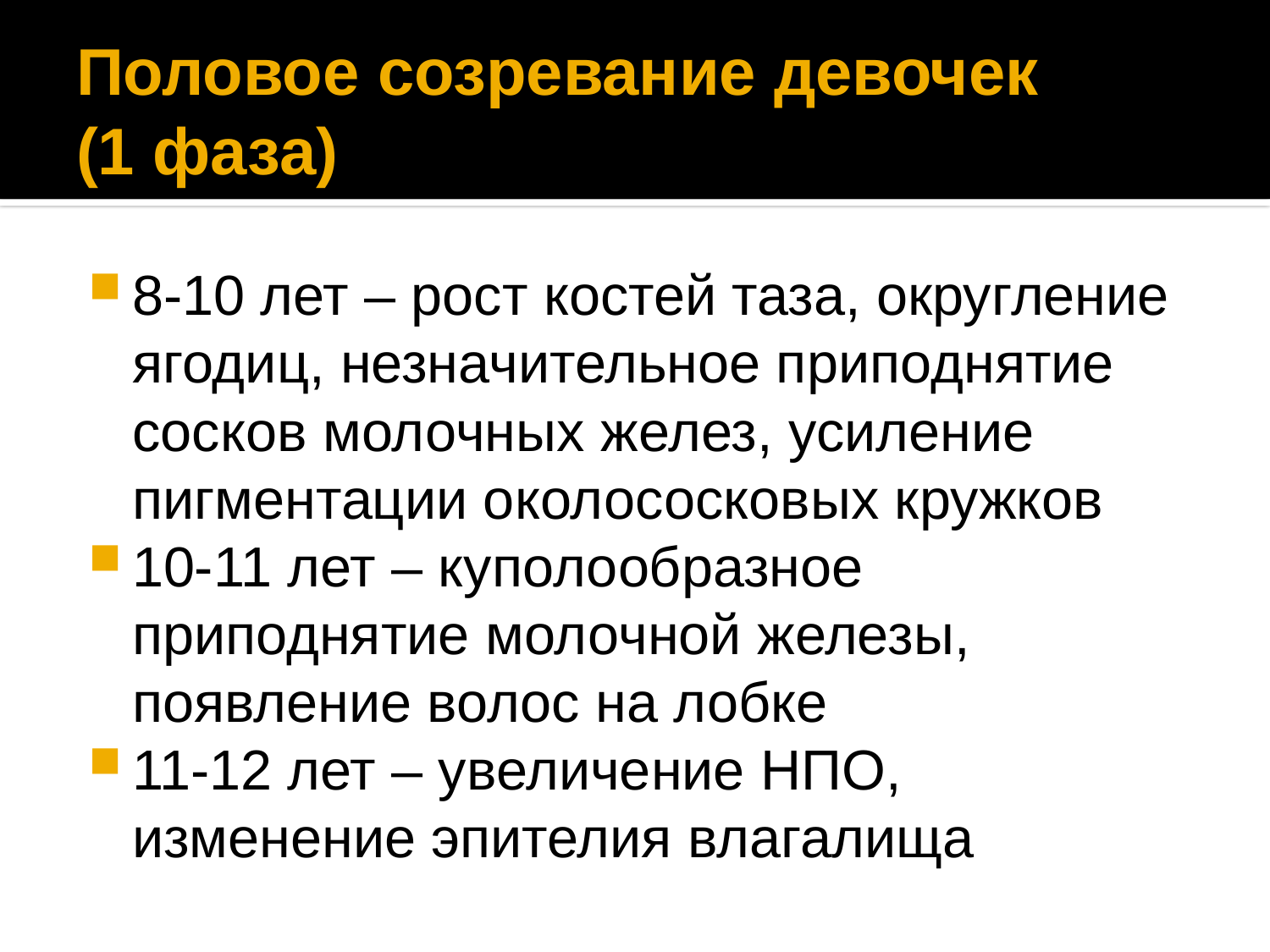

# Половое созревание девочек (1 фаза)
8-10 лет – рост костей таза, округление ягодиц, незначительное приподнятие сосков молочных желез, усиление пигментации околососковых кружков
10-11 лет – куполообразное приподнятие молочной железы, появление волос на лобке
11-12 лет – увеличение НПО, изменение эпителия влагалища